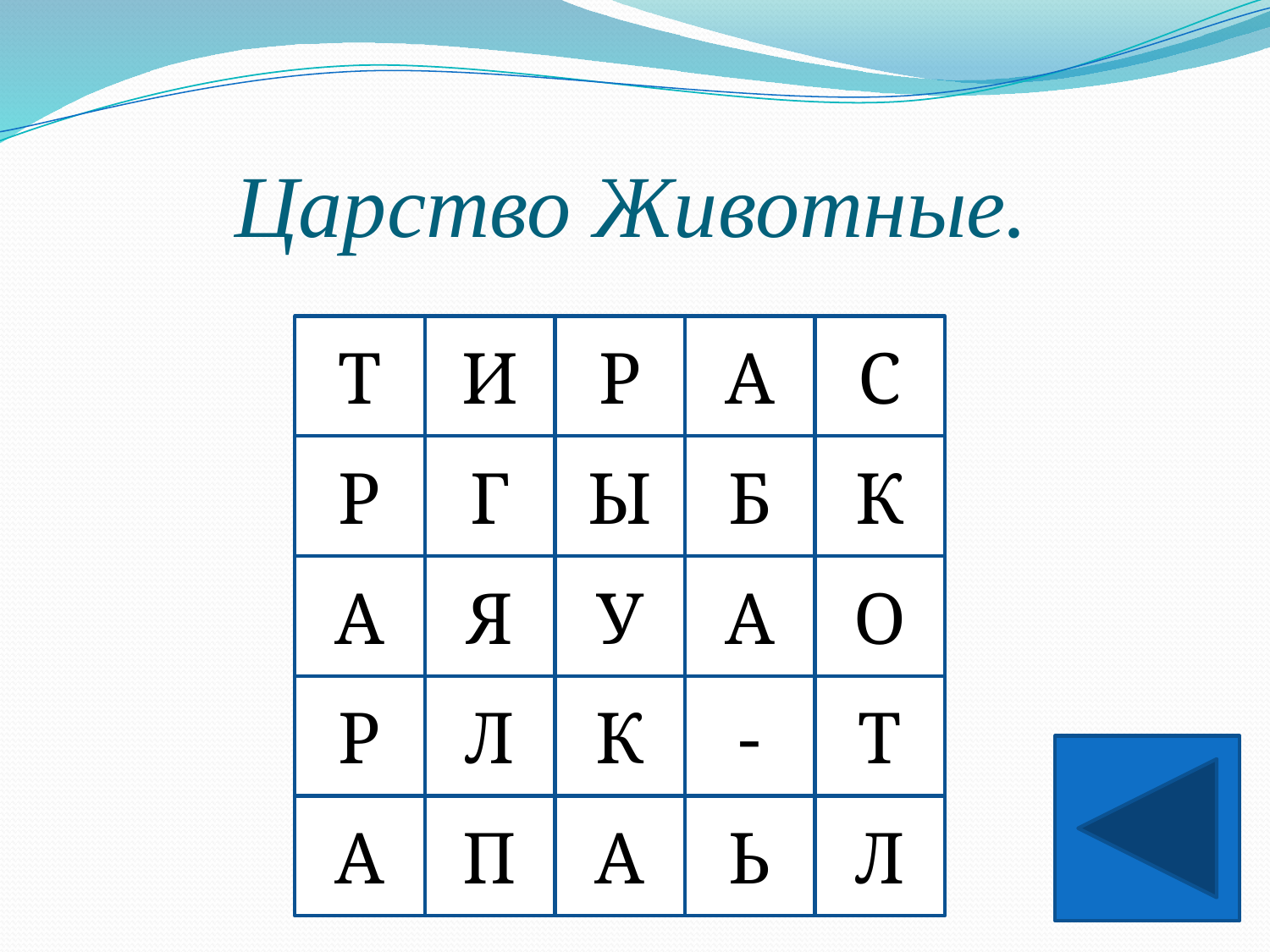

# Царство Животные.
Т
И
Р
А
С
Р
Г
Ы
Б
К
А
Я
У
А
О
Р
Л
К
-
Т

А
П
А
Ь
Л